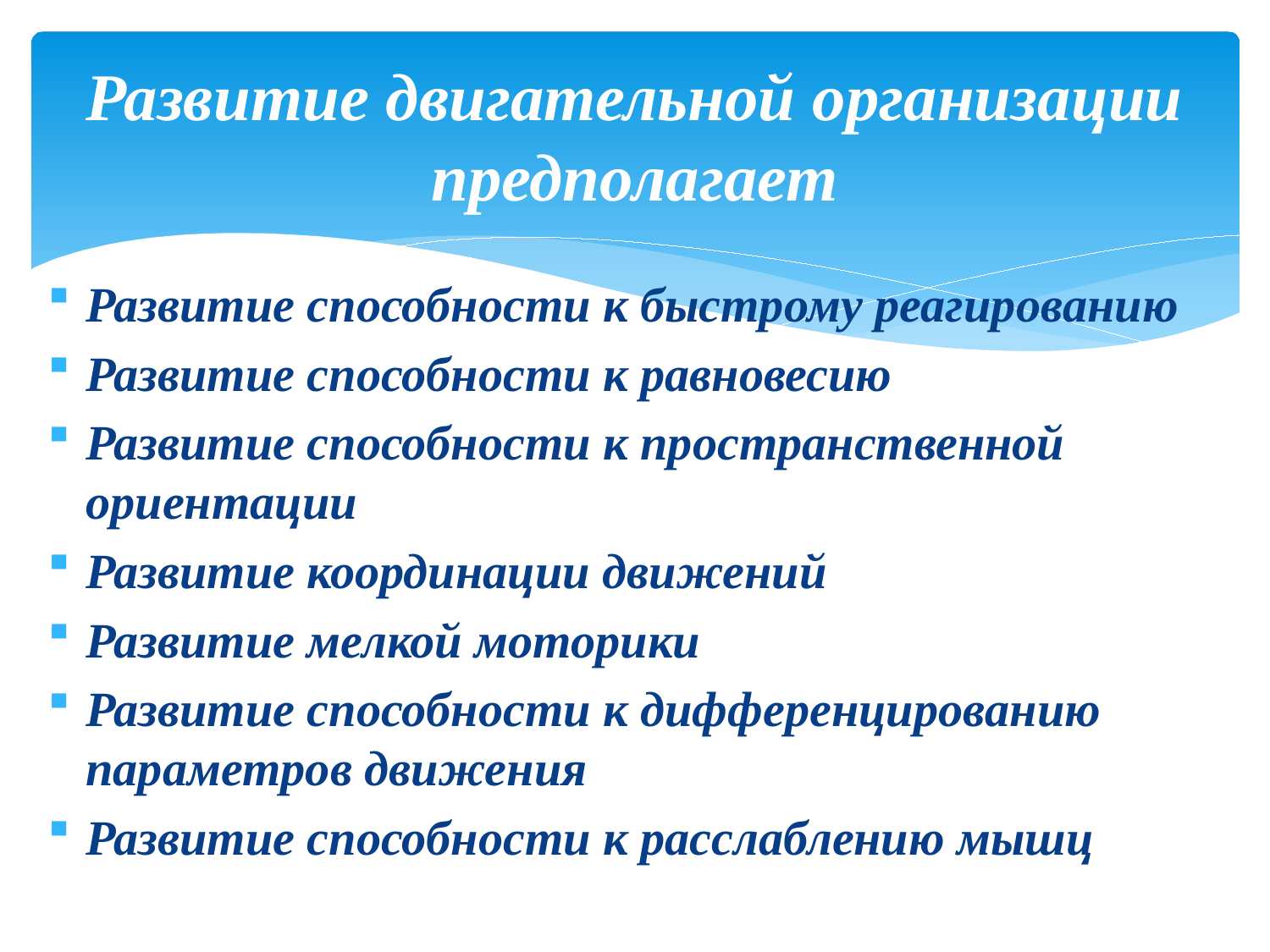

# Развитие двигательной организации предполагает
Развитие способности к быстрому реагированию
Развитие способности к равновесию
Развитие способности к пространственной ориентации
Развитие координации движений
Развитие мелкой моторики
Развитие способности к дифференцированию параметров движения
Развитие способности к расслаблению мышц